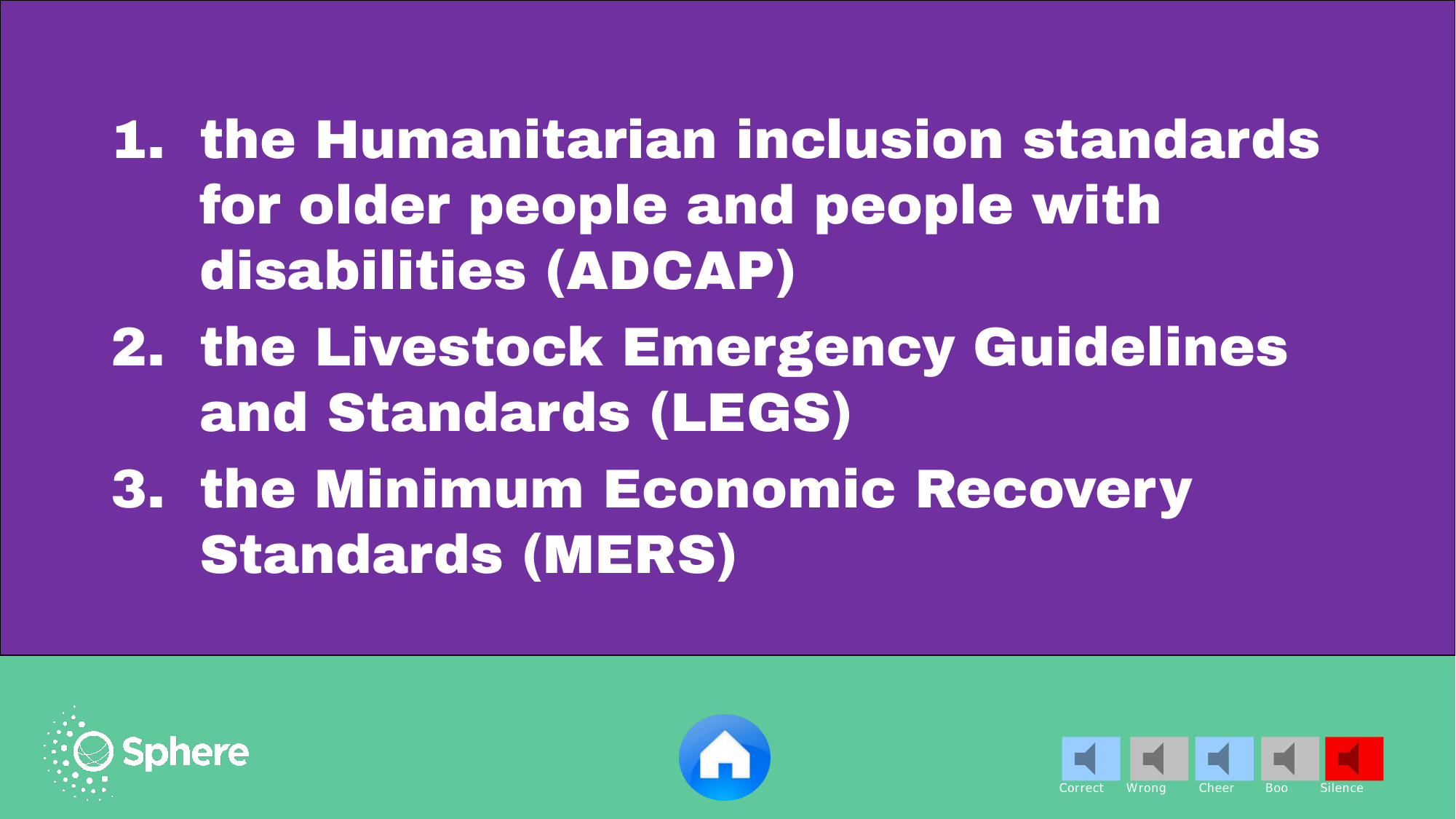

the Humanitarian inclusion standards for older people and people with disabilities (ADCAP)
the Livestock Emergency Guidelines and Standards (LEGS)
the Minimum Economic Recovery Standards (MERS)